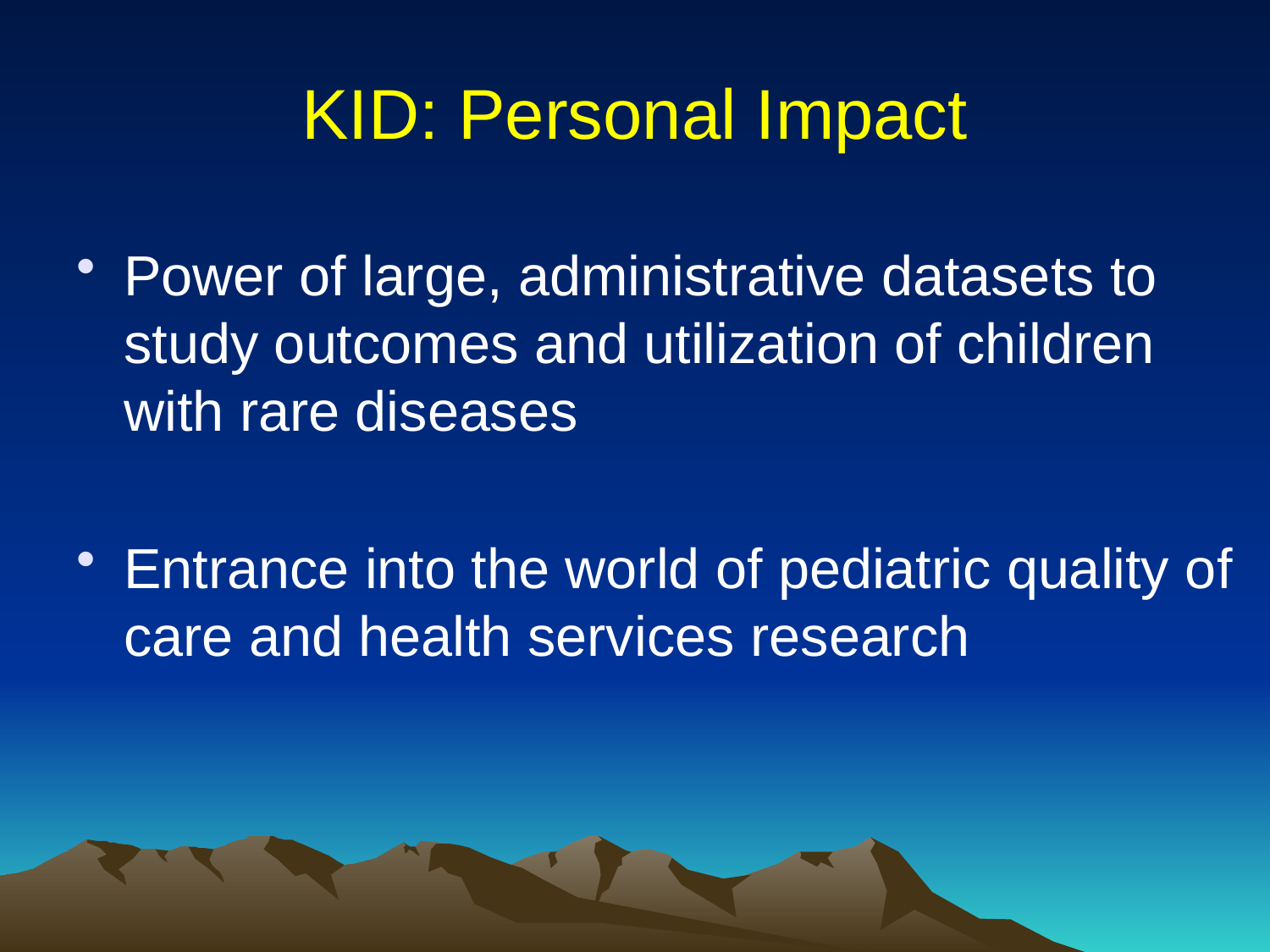

# KID: Personal Impact
Power of large, administrative datasets to study outcomes and utilization of children with rare diseases

Entrance into the world of pediatric quality of care and health services research